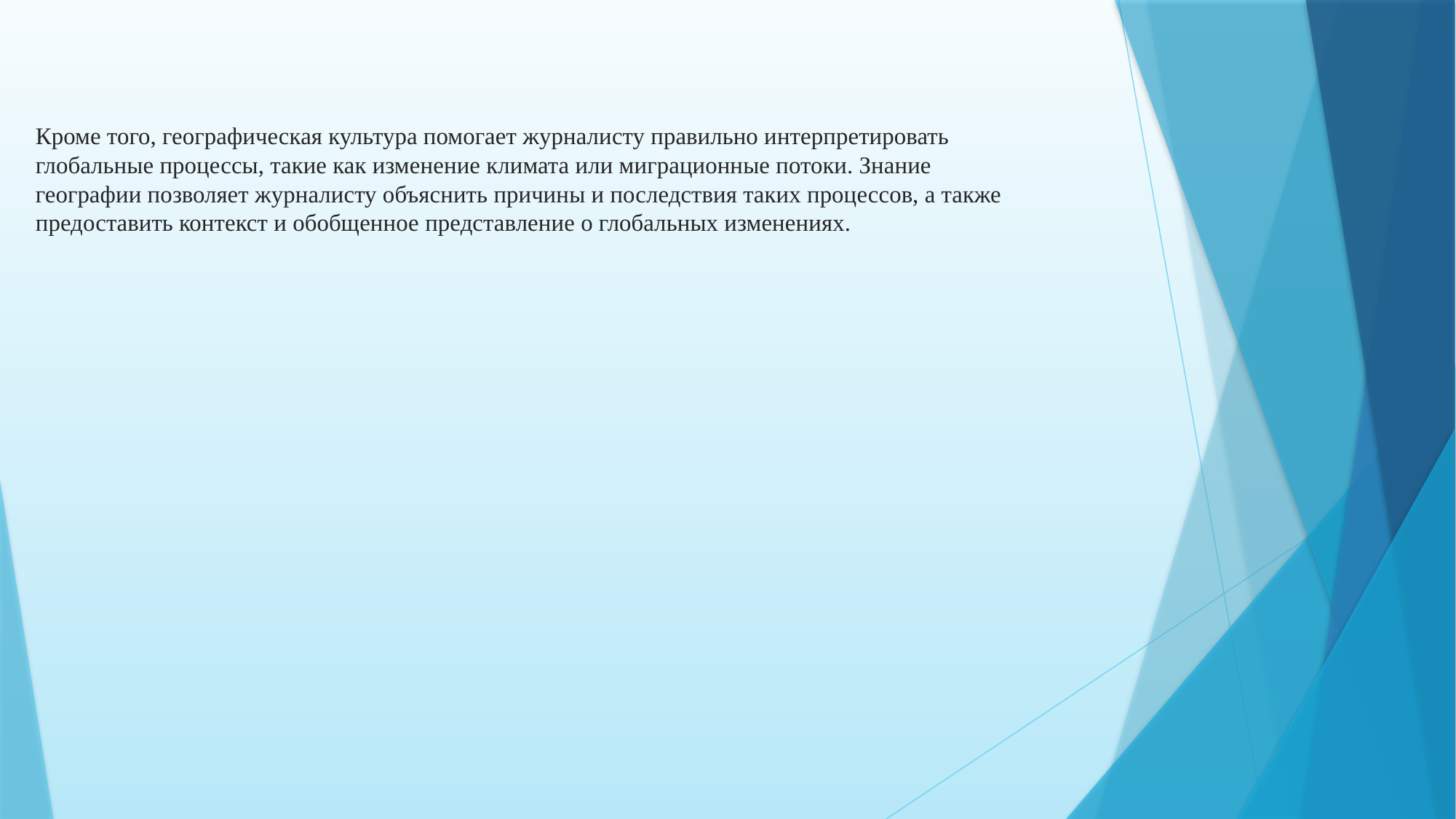

# Кроме того, географическая культура помогает журналисту правильно интерпретировать глобальные процессы, такие как изменение климата или миграционные потоки. Знание географии позволяет журналисту объяснить причины и последствия таких процессов, а также предоставить контекст и обобщенное представление о глобальных изменениях.